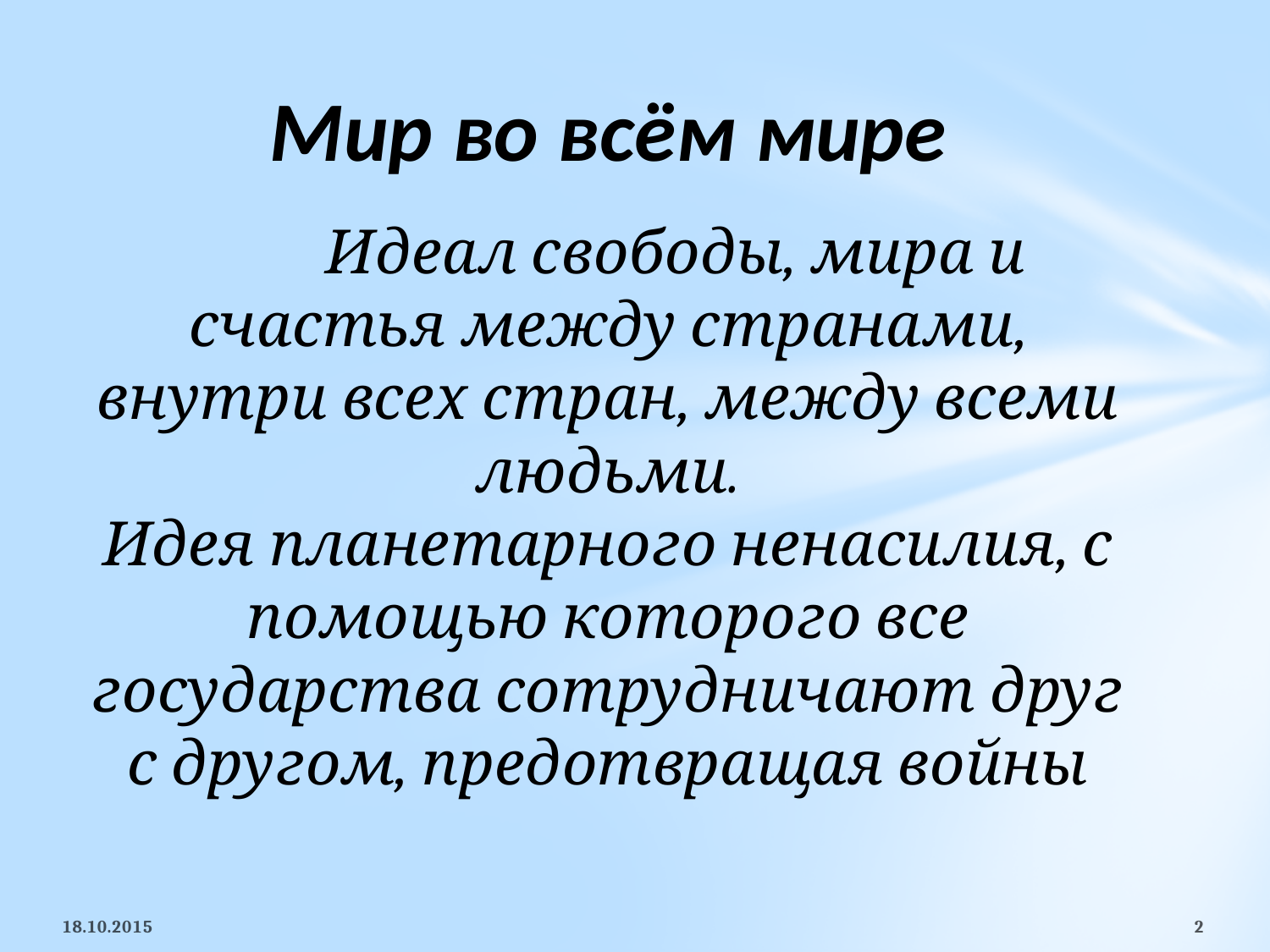

# Мир во всём мире
	 Идеал свободы, мира и счастья между странами, внутри всех стран, между всеми людьми. Идея планетарного ненасилия, с помощью которого все государства сотрудничают друг с другом, предотвращая войны
18.10.2015
2